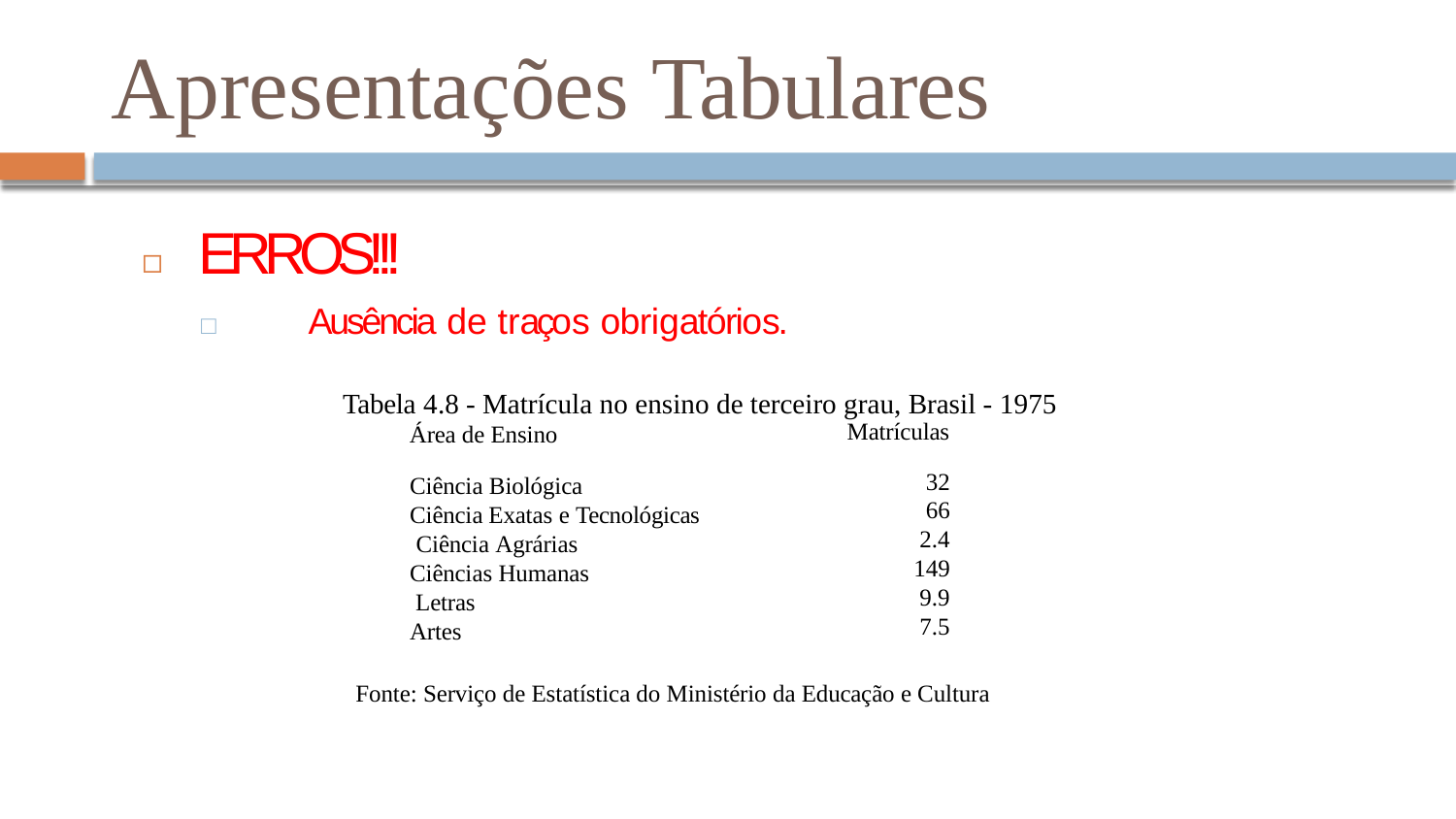

# Apresentações Tabulares
◻	ERROS!!!
□	Ausência de traços obrigatórios.

Tabela 4.8 - Matrícula no ensino de terceiro grau, Brasil - 1975
Matrículas
Área de Ensino
32
66
2.4
149
9.9
7.5
Ciência Biológica
Ciência Exatas e Tecnológicas  Ciência Agrárias
Ciências Humanas  Letras
Artes
Fonte: Serviço de Estatística do Ministério da Educação e Cultura